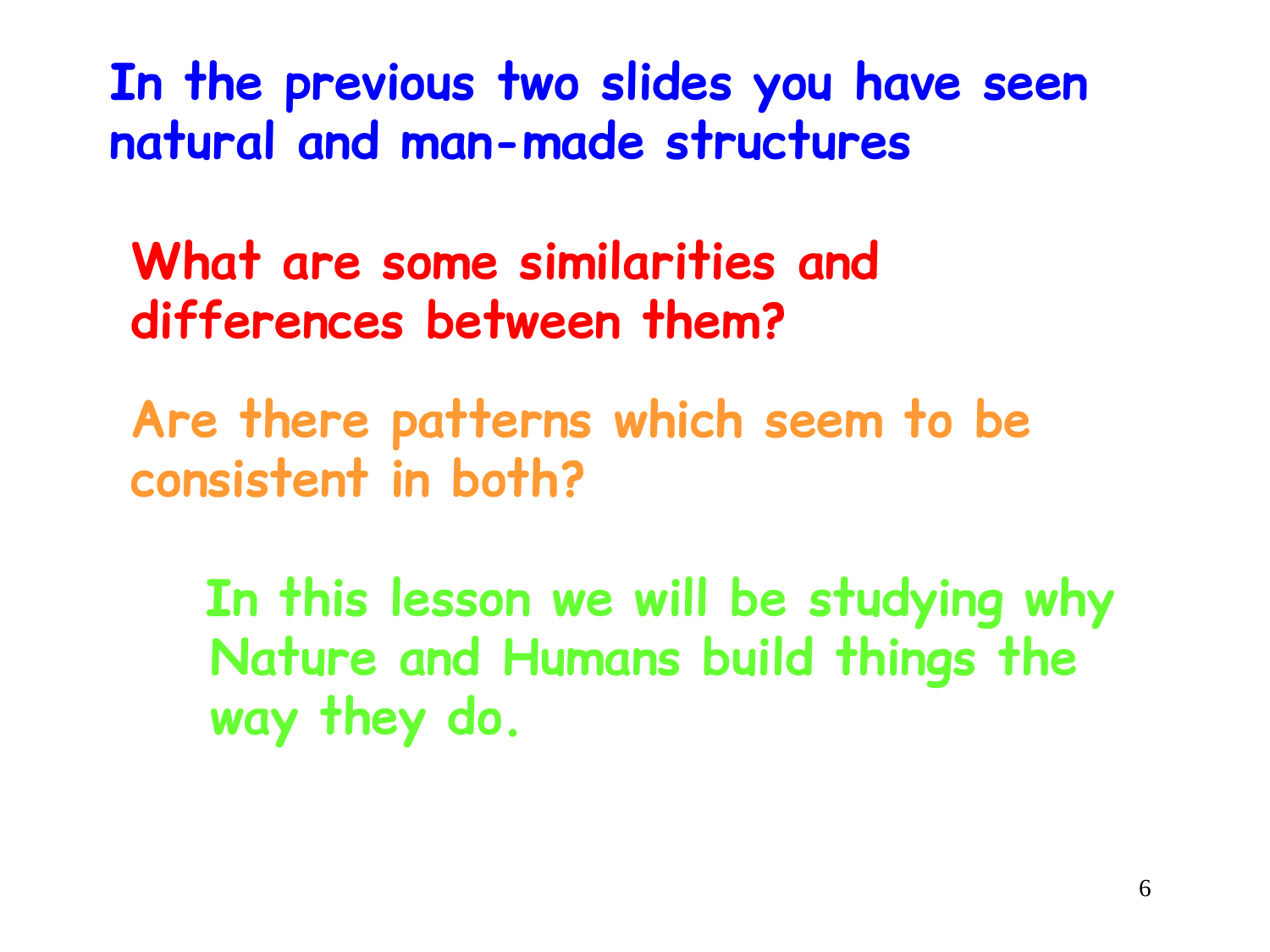

In the previous two slides you have seen natural and man-made structures
What are some similarities and differences between them?
Are there patterns which seem to be consistent in both?
  In this lesson we will be studying why Nature and Humans build things the way they do.
6